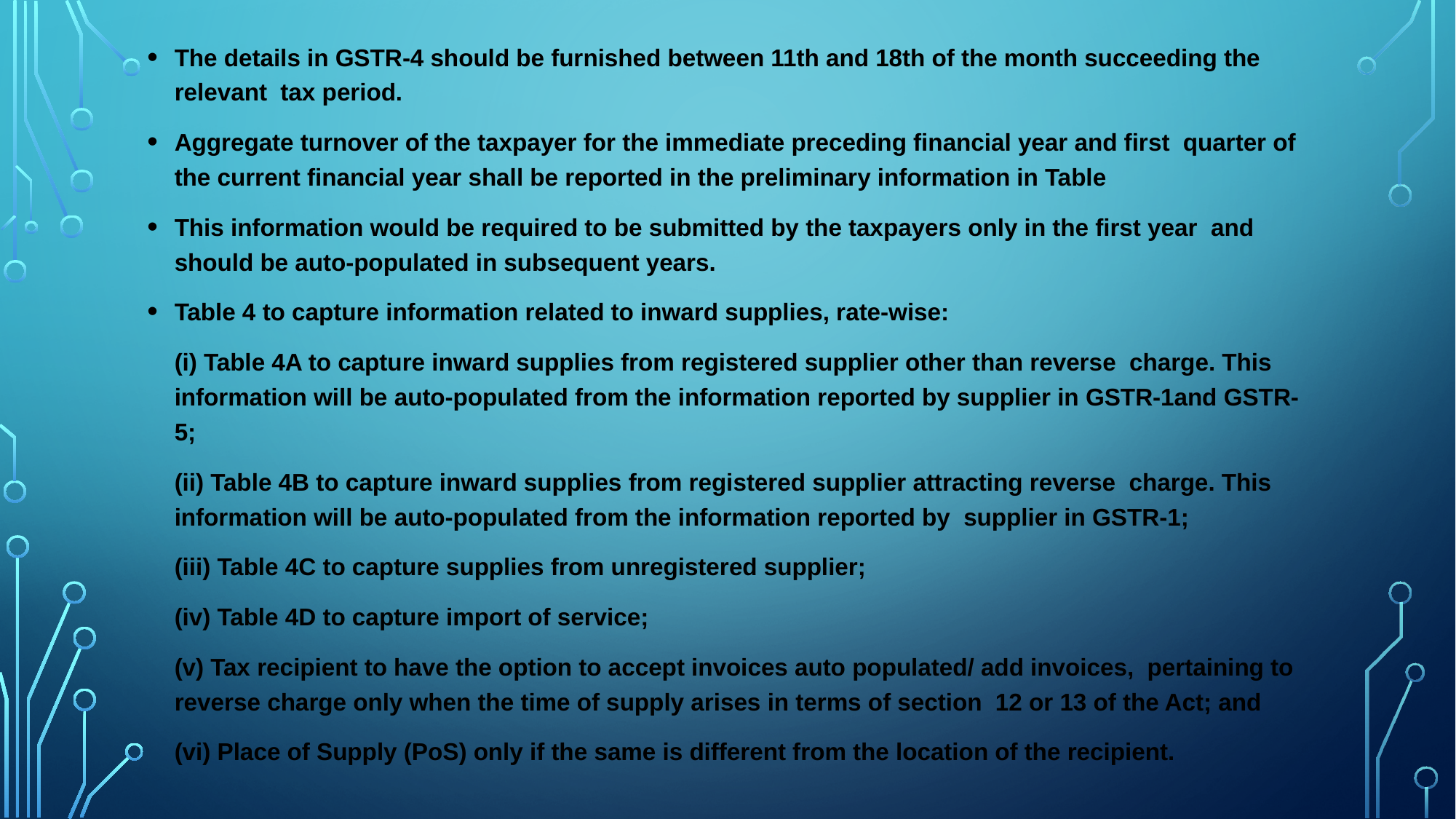

The details in GSTR-4 should be furnished between 11th and 18th of the month succeeding the relevant  tax period.
Aggregate turnover of the taxpayer for the immediate preceding financial year and first  quarter of the current financial year shall be reported in the preliminary information in Table
This information would be required to be submitted by the taxpayers only in the first year  and should be auto-populated in subsequent years.
Table 4 to capture information related to inward supplies, rate-wise:
	(i) Table 4A to capture inward supplies from registered supplier other than reverse  charge. This information will be auto-populated from the information reported by supplier in GSTR-1and GSTR-5;
	(ii) Table 4B to capture inward supplies from registered supplier attracting reverse  charge. This information will be auto-populated from the information reported by  supplier in GSTR-1;
	(iii) Table 4C to capture supplies from unregistered supplier;
	(iv) Table 4D to capture import of service;
	(v) Tax recipient to have the option to accept invoices auto populated/ add invoices,  pertaining to reverse charge only when the time of supply arises in terms of section  12 or 13 of the Act; and
	(vi) Place of Supply (PoS) only if the same is different from the location of the recipient.